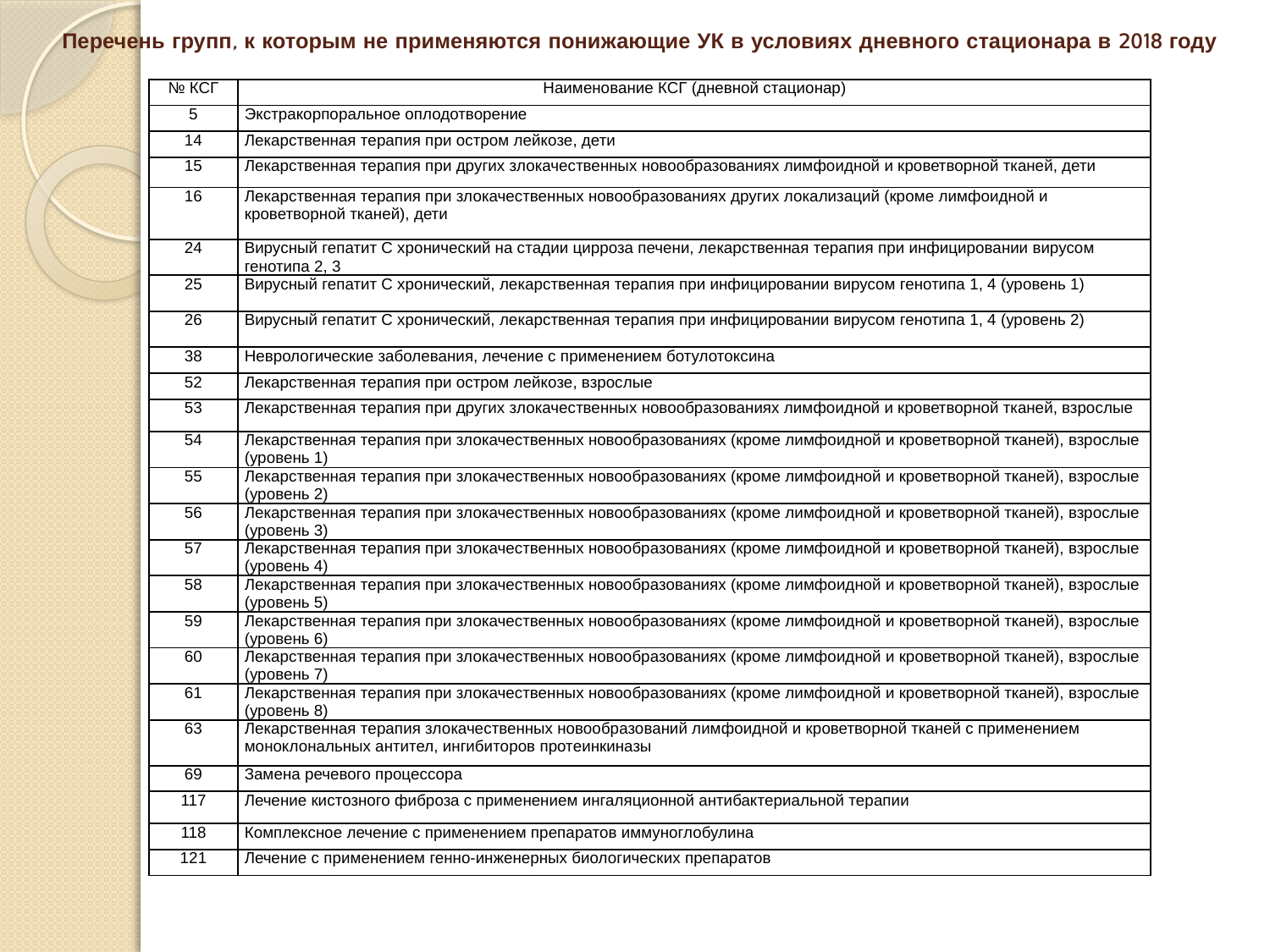

# Перечень групп, к которым не применяются понижающие УК в условиях дневного стационара в 2018 году
| № КСГ | Наименование КСГ (дневной стационар) |
| --- | --- |
| 5 | Экстракорпоральное оплодотворение |
| 14 | Лекарственная терапия при остром лейкозе, дети |
| 15 | Лекарственная терапия при других злокачественных новообразованиях лимфоидной и кроветворной тканей, дети |
| 16 | Лекарственная терапия при злокачественных новообразованиях других локализаций (кроме лимфоидной и кроветворной тканей), дети |
| 24 | Вирусный гепатит C хронический на стадии цирроза печени, лекарственная терапия при инфицировании вирусом генотипа 2, 3 |
| 25 | Вирусный гепатит С хронический, лекарственная терапия при инфицировании вирусом генотипа 1, 4 (уровень 1) |
| 26 | Вирусный гепатит С хронический, лекарственная терапия при инфицировании вирусом генотипа 1, 4 (уровень 2) |
| 38 | Неврологические заболевания, лечение с применением ботулотоксина |
| 52 | Лекарственная терапия при остром лейкозе, взрослые |
| 53 | Лекарственная терапия при других злокачественных новообразованиях лимфоидной и кроветворной тканей, взрослые |
| 54 | Лекарственная терапия при злокачественных новообразованиях (кроме лимфоидной и кроветворной тканей), взрослые (уровень 1) |
| 55 | Лекарственная терапия при злокачественных новообразованиях (кроме лимфоидной и кроветворной тканей), взрослые (уровень 2) |
| 56 | Лекарственная терапия при злокачественных новообразованиях (кроме лимфоидной и кроветворной тканей), взрослые (уровень 3) |
| 57 | Лекарственная терапия при злокачественных новообразованиях (кроме лимфоидной и кроветворной тканей), взрослые (уровень 4) |
| 58 | Лекарственная терапия при злокачественных новообразованиях (кроме лимфоидной и кроветворной тканей), взрослые (уровень 5) |
| 59 | Лекарственная терапия при злокачественных новообразованиях (кроме лимфоидной и кроветворной тканей), взрослые (уровень 6) |
| 60 | Лекарственная терапия при злокачественных новообразованиях (кроме лимфоидной и кроветворной тканей), взрослые (уровень 7) |
| 61 | Лекарственная терапия при злокачественных новообразованиях (кроме лимфоидной и кроветворной тканей), взрослые (уровень 8) |
| 63 | Лекарственная терапия злокачественных новообразований лимфоидной и кроветворной тканей с применением моноклональных антител, ингибиторов протеинкиназы |
| 69 | Замена речевого процессора |
| 117 | Лечение кистозного фиброза с применением ингаляционной антибактериальной терапии |
| 118 | Комплексное лечение с применением препаратов иммуноглобулина |
| 121 | Лечение с применением генно-инженерных биологических препаратов |